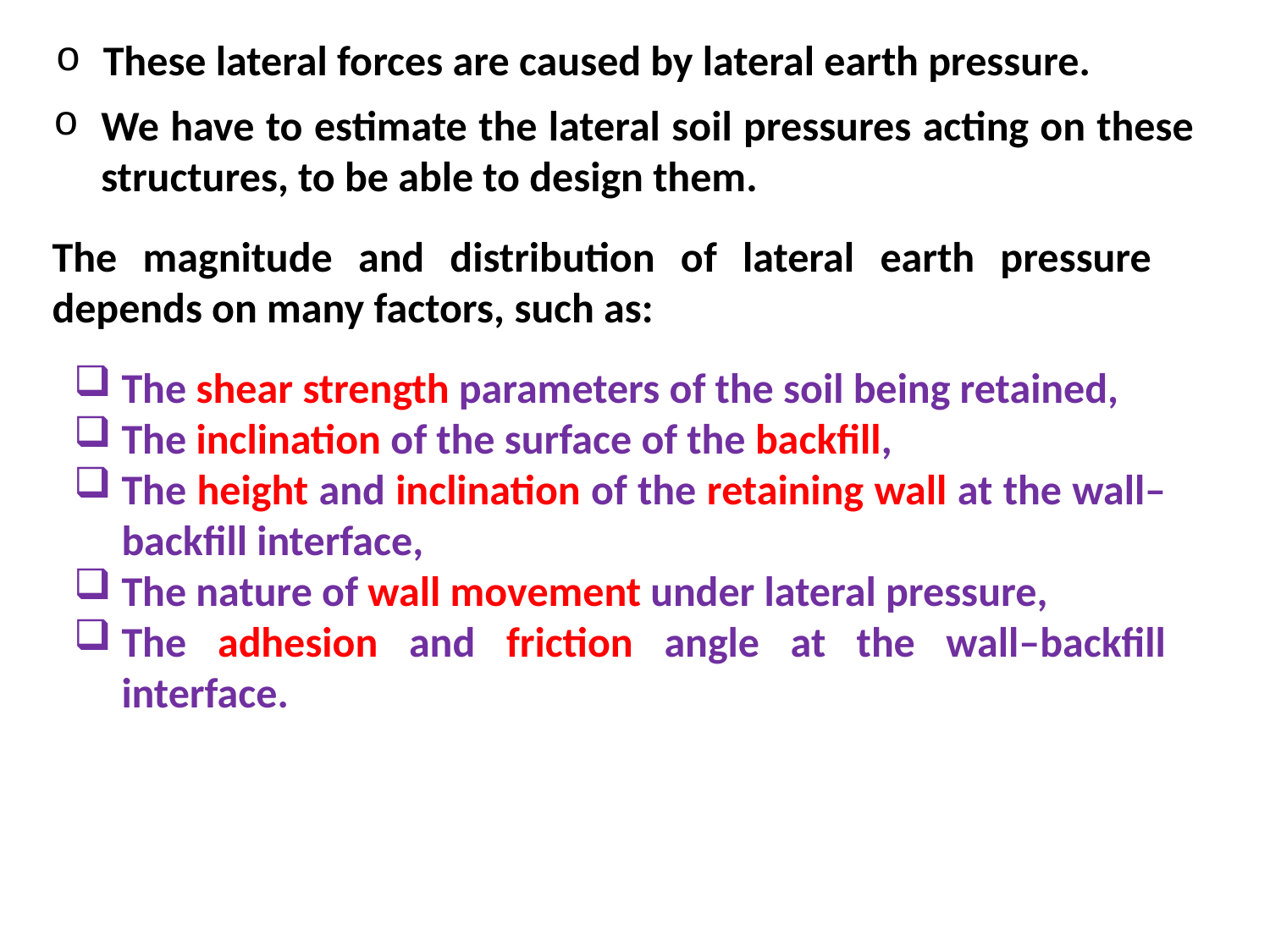

These lateral forces are caused by lateral earth pressure.
We have to estimate the lateral soil pressures acting on these structures, to be able to design them.
The magnitude and distribution of lateral earth pressure depends on many factors, such as:
The shear strength parameters of the soil being retained,
The inclination of the surface of the backfill,
The height and inclination of the retaining wall at the wall–backfill interface,
The nature of wall movement under lateral pressure,
The adhesion and friction angle at the wall–backfill interface.